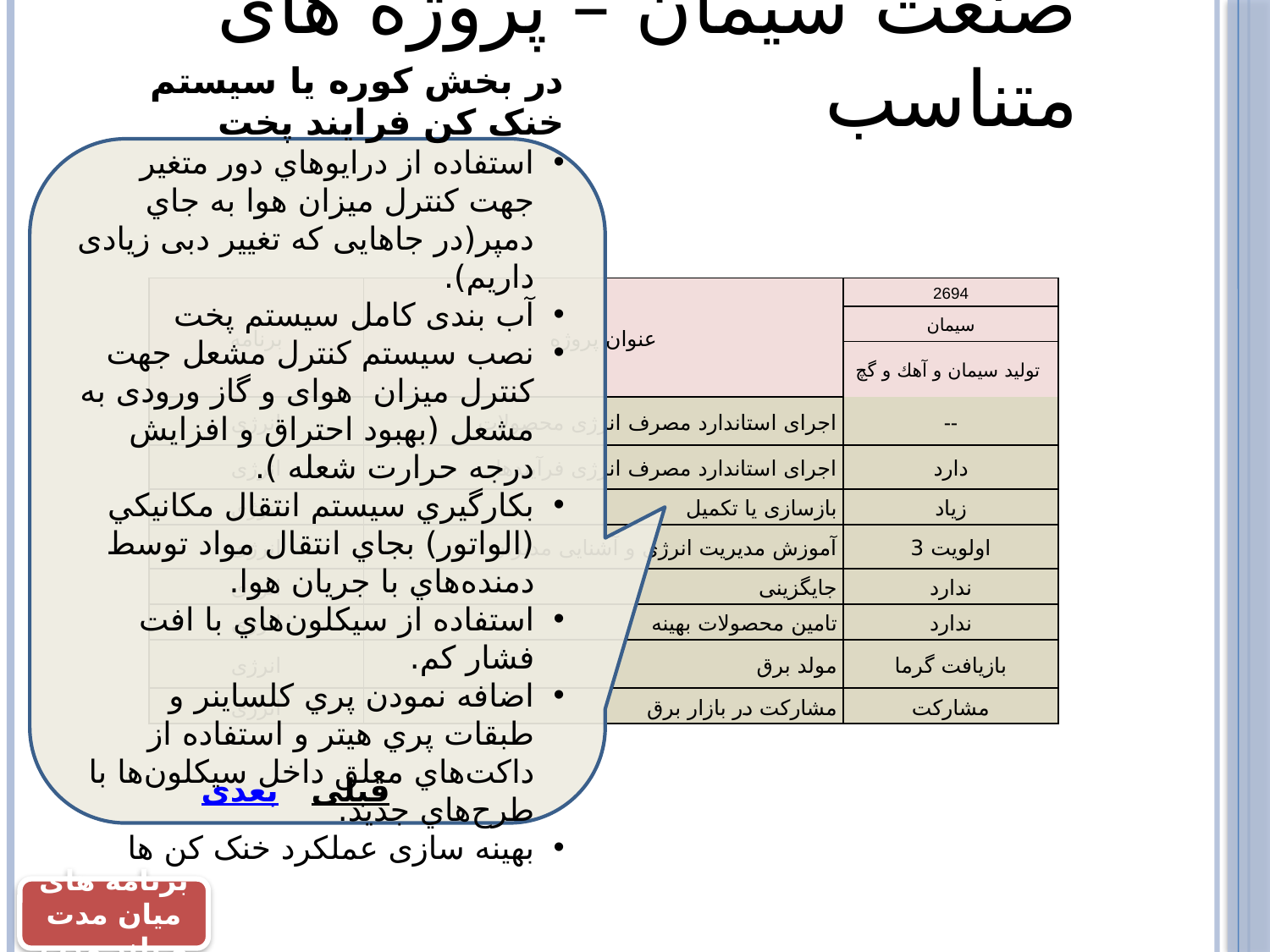

# صنعت سیمان – پروژه های متناسب

در بخش کوره یا سیستم خنک کن فرایند پخت
استفاده از درايوهاي دور متغير جهت كنترل ميزان هوا به جاي دمپر(در جاهایی که تغییر دبی زیادی داریم).
آب بندی کامل سیستم پخت
نصب سیستم کنترل مشعل جهت کنترل میزان  هوای و گاز ورودی به مشعل (بهبود احتراق و افزایش درجه حرارت شعله ).
بكارگيري سيستم انتقال مكانيكي (الواتور) بجاي انتقال مواد توسط دمنده‌هاي با جريان هوا.
استفاده از سيكلون‌هاي با افت فشار كم.
اضافه نمودن پري كلساينر و طبقات پري هيتر و استفاده از داكت‌هاي معلق داخل سيكلون‌ها با طرح‌هاي جديد.
بهینه سازی عملکرد خنک کن ها

| برنامه | عنوان پروژه | 2694 |
| --- | --- | --- |
|  |  | سیمان |
|  |  | توليد سيمان و آهك و گچ |
| انرژی | اجرای استاندارد مصرف انرژی محصولات | -- |
| انرژی | اجرای استاندارد مصرف انرژی فرآیندها | دارد |
| انرژی | بازسازی یا تکمیل | زیاد |
| انرژی | آموزش مدیریت انرژی و آشنایی مدیران | اولویت 3 |
| انرژی | جایگزینی | ندارد |
| انرژی | تامین محصولات بهینه | ندارد |
| انرژی | مولد برق | بازیافت گرما |
| انرژی | مشارکت در بازار برق | مشارکت |
قبلی   بعدی
برنامه های میان مدت و بلند مدت